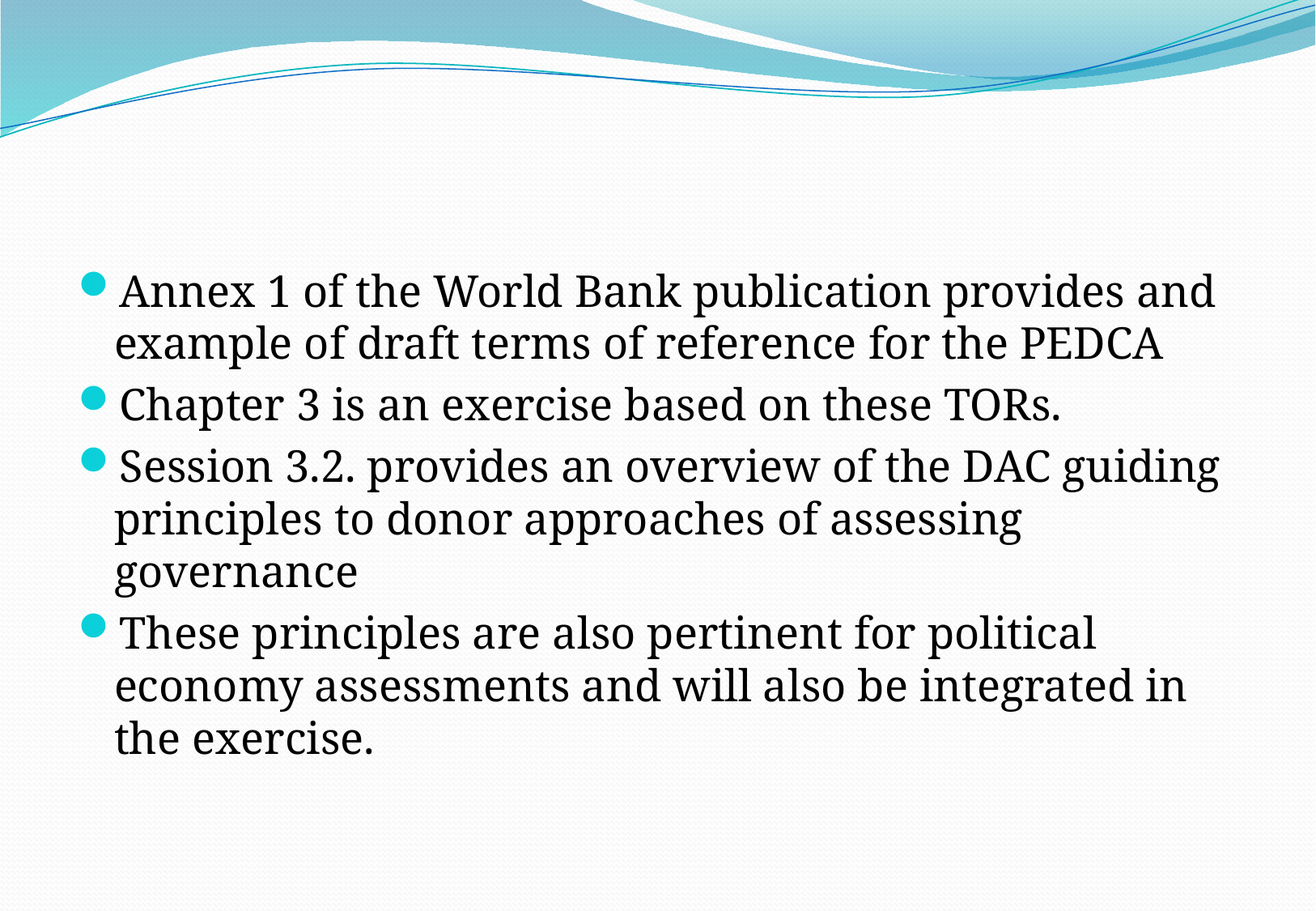

#
Annex 1 of the World Bank publication provides and example of draft terms of reference for the PEDCA
Chapter 3 is an exercise based on these TORs.
Session 3.2. provides an overview of the DAC guiding principles to donor approaches of assessing governance
These principles are also pertinent for political economy assessments and will also be integrated in the exercise.